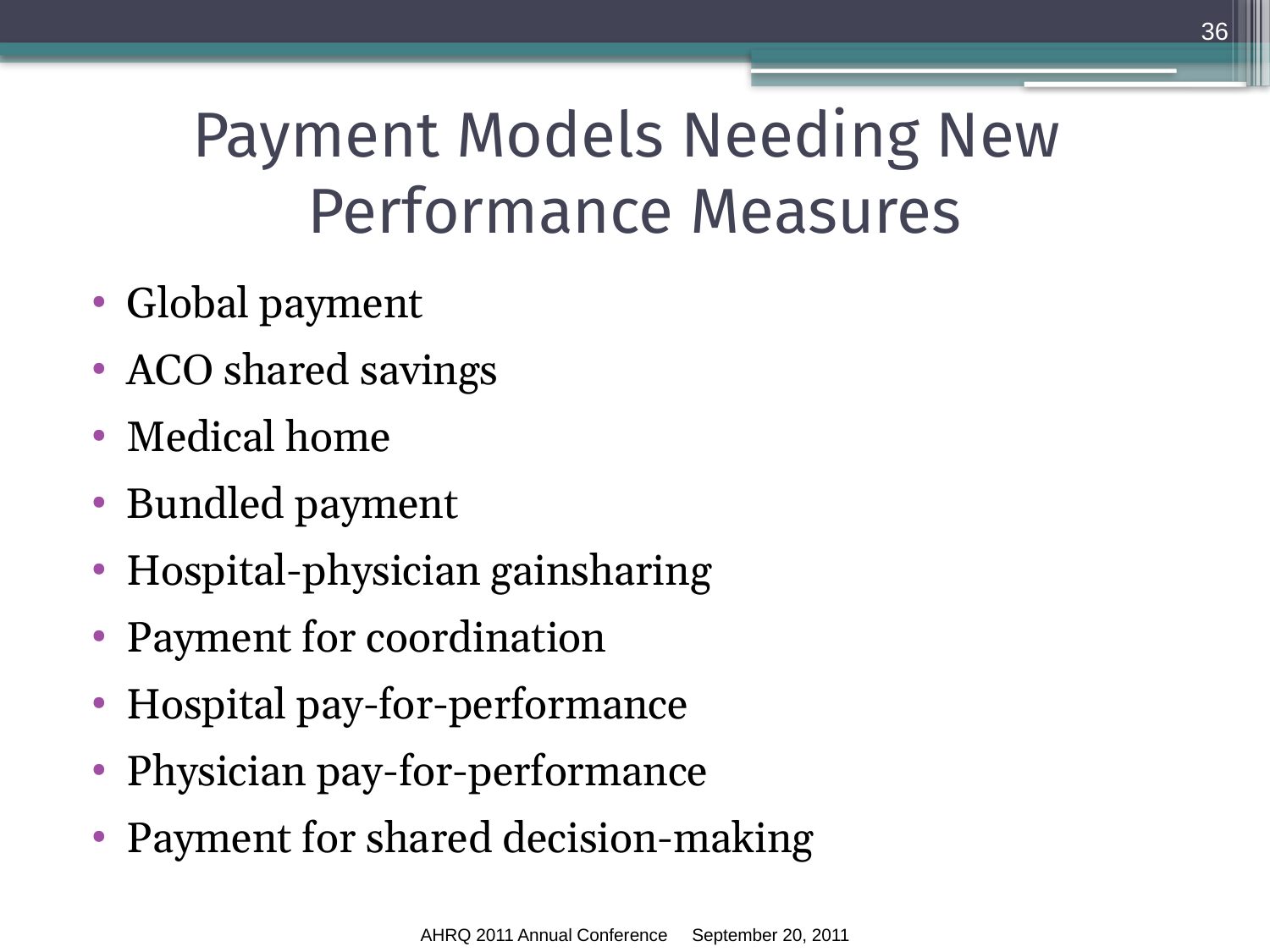

36
# Payment Models Needing New Performance Measures
Global payment
ACO shared savings
Medical home
Bundled payment
Hospital-physician gainsharing
Payment for coordination
Hospital pay-for-performance
Physician pay-for-performance
Payment for shared decision-making